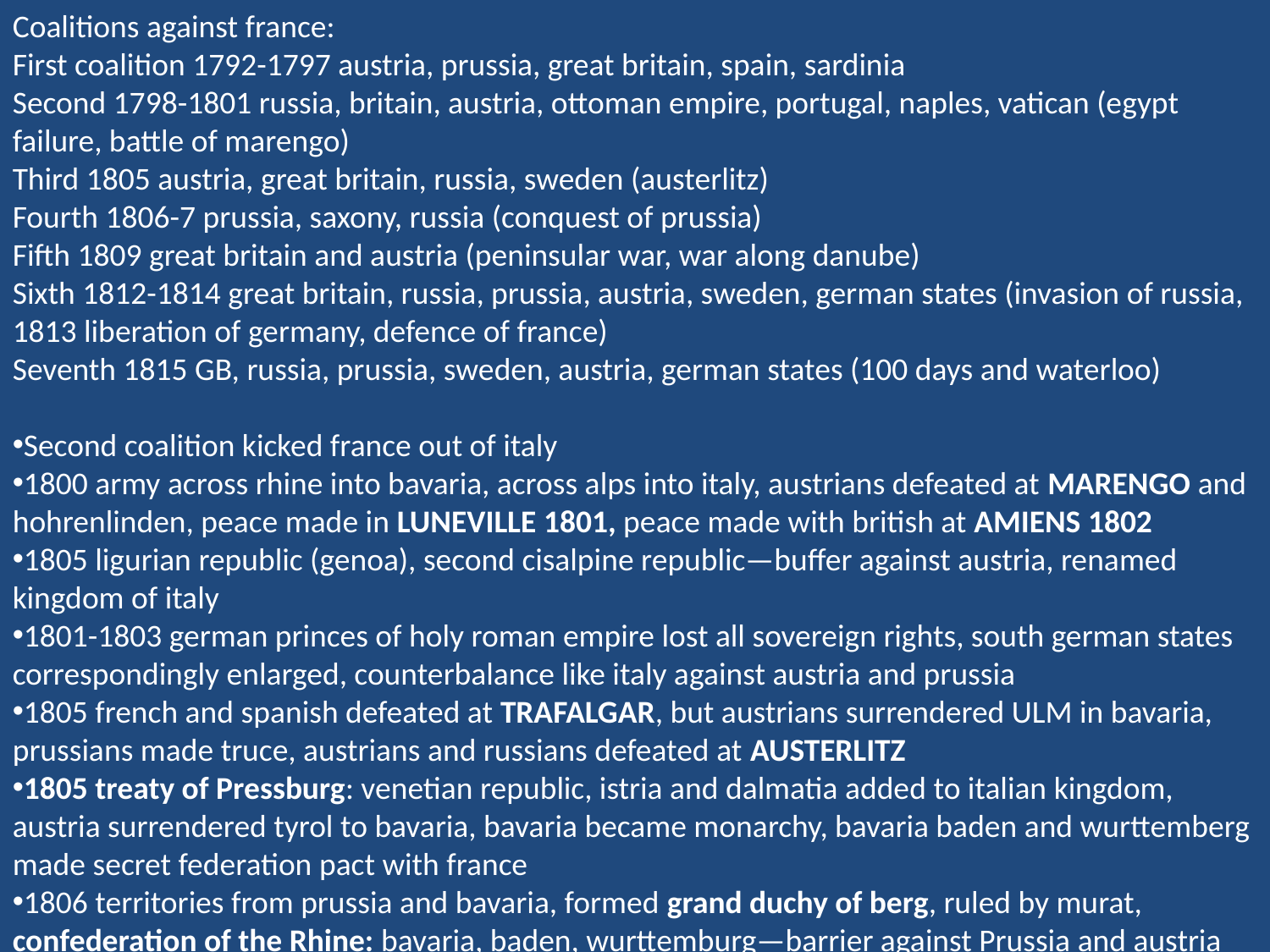

Coalitions against france:
First coalition 1792-1797 austria, prussia, great britain, spain, sardinia
Second 1798-1801 russia, britain, austria, ottoman empire, portugal, naples, vatican (egypt failure, battle of marengo)
Third 1805 austria, great britain, russia, sweden (austerlitz)
Fourth 1806-7 prussia, saxony, russia (conquest of prussia)
Fifth 1809 great britain and austria (peninsular war, war along danube)
Sixth 1812-1814 great britain, russia, prussia, austria, sweden, german states (invasion of russia, 1813 liberation of germany, defence of france)
Seventh 1815 GB, russia, prussia, sweden, austria, german states (100 days and waterloo)
Second coalition kicked france out of italy
1800 army across rhine into bavaria, across alps into italy, austrians defeated at MARENGO and hohrenlinden, peace made in LUNEVILLE 1801, peace made with british at AMIENS 1802
1805 ligurian republic (genoa), second cisalpine republic—buffer against austria, renamed kingdom of italy
1801-1803 german princes of holy roman empire lost all sovereign rights, south german states correspondingly enlarged, counterbalance like italy against austria and prussia
1805 french and spanish defeated at TRAFALGAR, but austrians surrendered ULM in bavaria, prussians made truce, austrians and russians defeated at AUSTERLITZ
1805 treaty of Pressburg: venetian republic, istria and dalmatia added to italian kingdom, austria surrendered tyrol to bavaria, bavaria became monarchy, bavaria baden and wurttemberg made secret federation pact with france
1806 territories from prussia and bavaria, formed grand duchy of berg, ruled by murat, confederation of the Rhine: bavaria, baden, wurttemburg—barrier against Prussia and austria